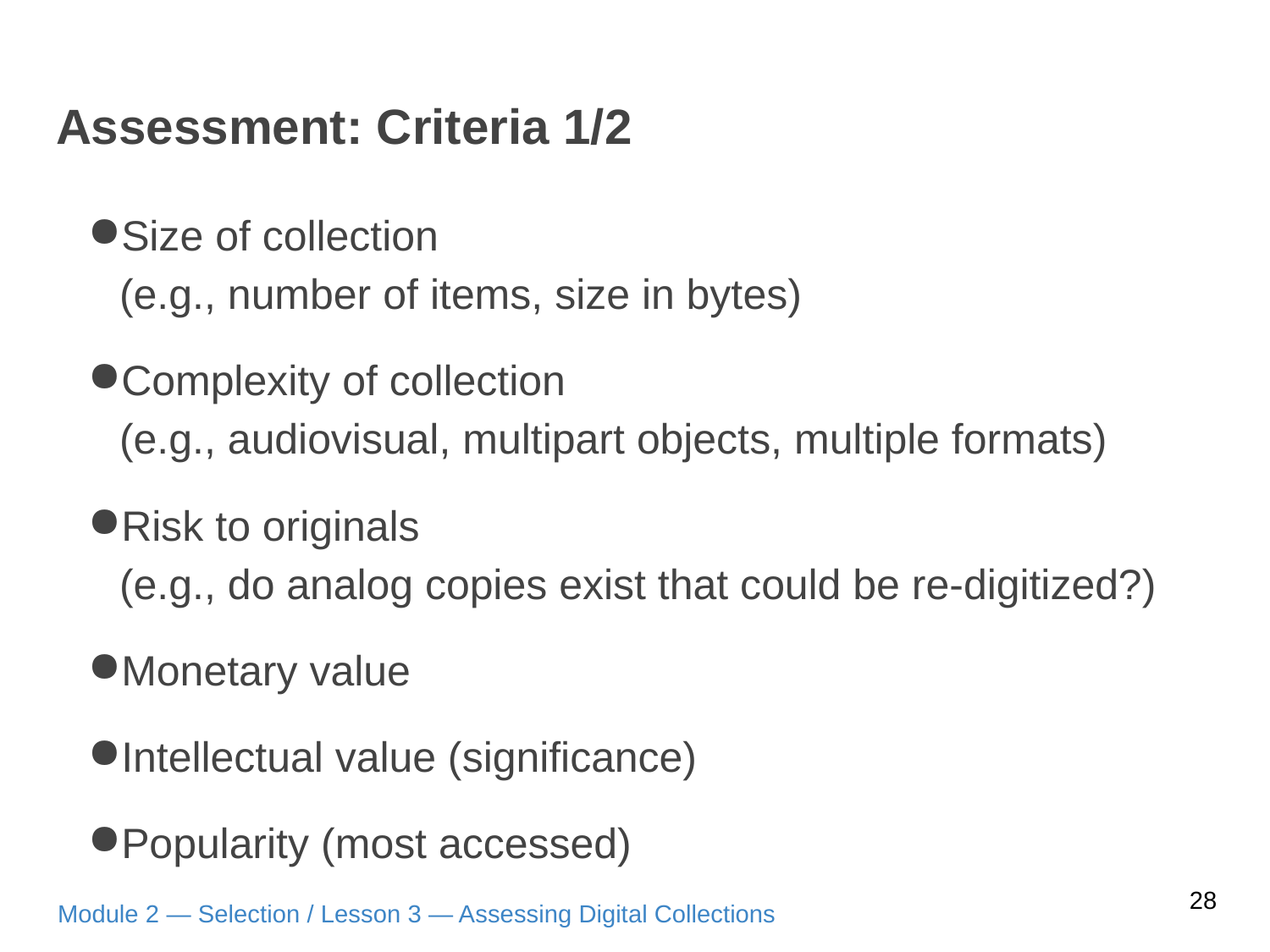

# Assessment: Criteria 1/2
Size of collection
(e.g., number of items, size in bytes)
Complexity of collection
(e.g., audiovisual, multipart objects, multiple formats)
Risk to originals
(e.g., do analog copies exist that could be re-digitized?)
Monetary value
Intellectual value (significance)
Popularity (most accessed)
28
Module 2 — Selection / Lesson 3 — Assessing Digital Collections